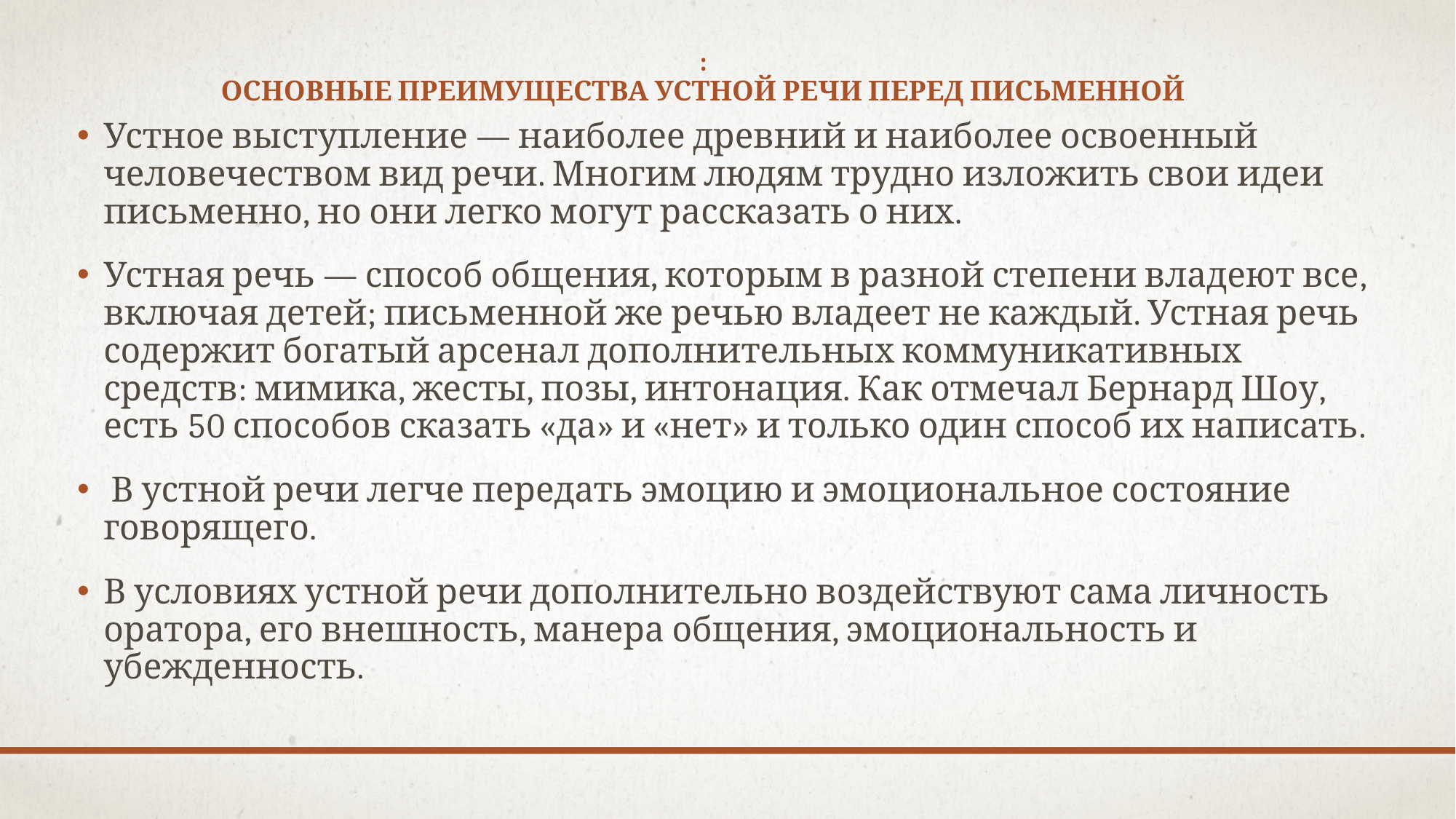

# : основные преимущества устной речи перед письменной
Устное выступление — наиболее древний и наиболее освоенный человечеством вид речи. Многим людям трудно изложить свои идеи письменно, но они легко могут рассказать о них.
Устная речь — способ общения, которым в разной степени владеют все, включая детей; письменной же речью владеет не каждый. Устная речь содержит богатый арсенал дополнительных коммуникативных средств: мимика, жесты, позы, интонация. Как отмечал Бернард Шоу, есть 50 способов сказать «да» и «нет» и только один способ их написать.
 В устной речи легче передать эмоцию и эмоциональное состояние говорящего.
В условиях устной речи дополнительно воздействуют сама личность оратора, его внешность, манера общения, эмоциональность и убежденность.